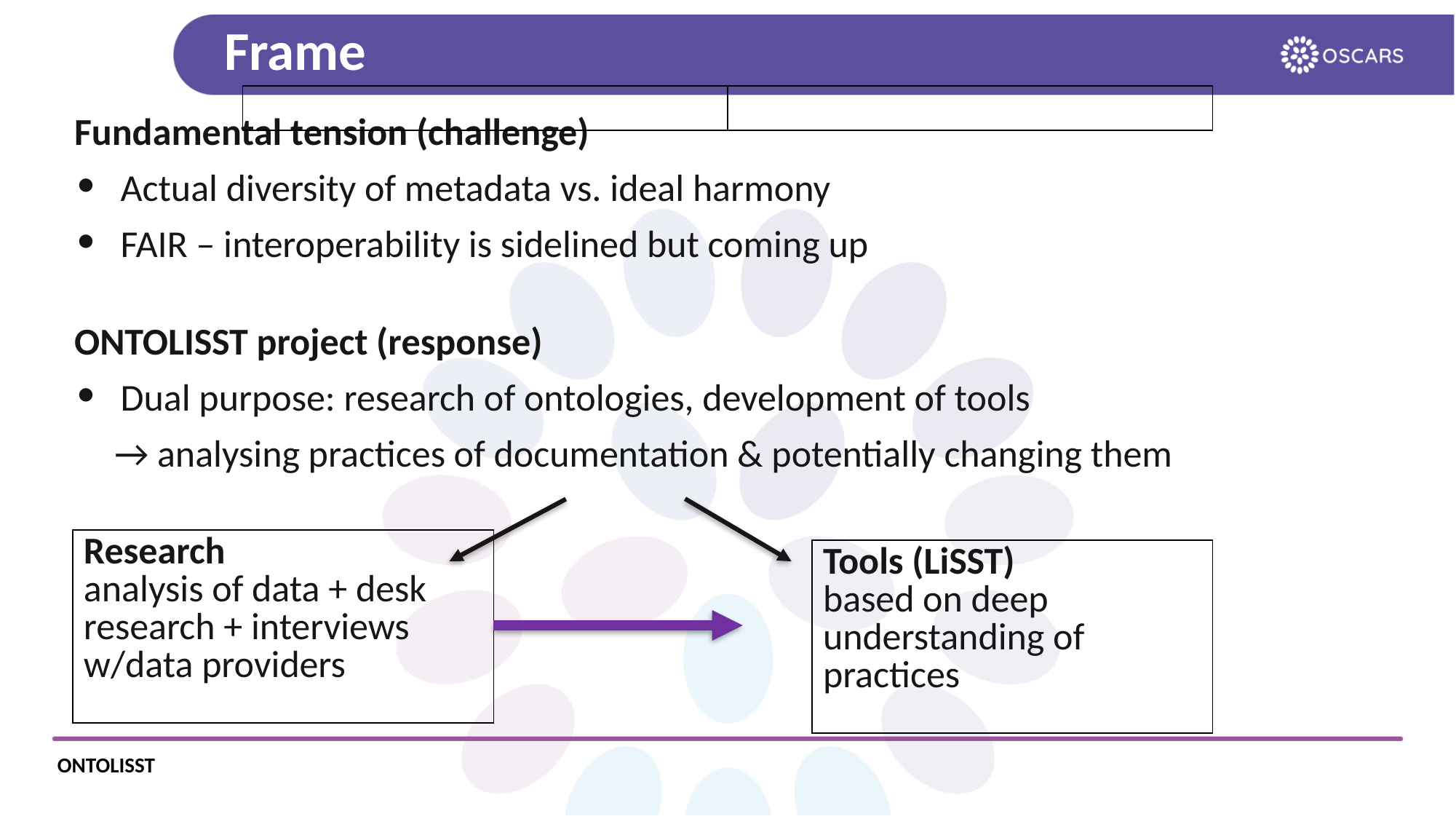

# Frame
|  |  |
| --- | --- |
Fundamental tension (challenge)
Actual diversity of metadata vs. ideal harmony
FAIR – interoperability is sidelined but coming up
ONTOLISST project (response)
Dual purpose: research of ontologies, development of tools
 → analysing practices of documentation & potentially changing them

| Research analysis of data + desk research + interviews w/data providers |
| --- |
| Tools (LiSST) based on deep understanding of practices |
| --- |
ONTOLISST